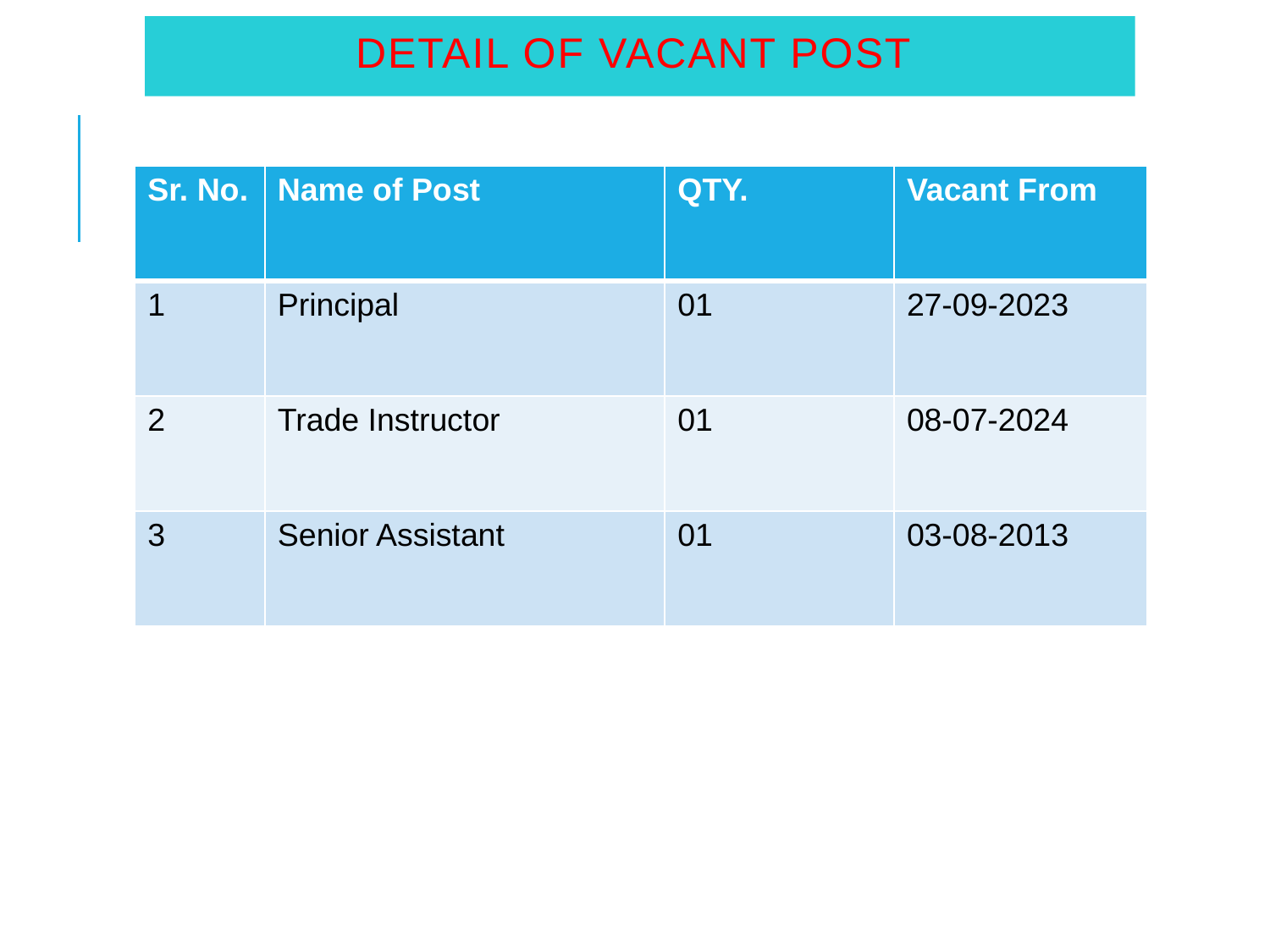

# Detail of Vacant post
| Sr. No. | Name of Post | QTY. | Vacant From |
| --- | --- | --- | --- |
| 1 | Principal | 01 | 27-09-2023 |
| 2 | Trade Instructor | 01 | 08-07-2024 |
| 3 | Senior Assistant | 01 | 03-08-2013 |